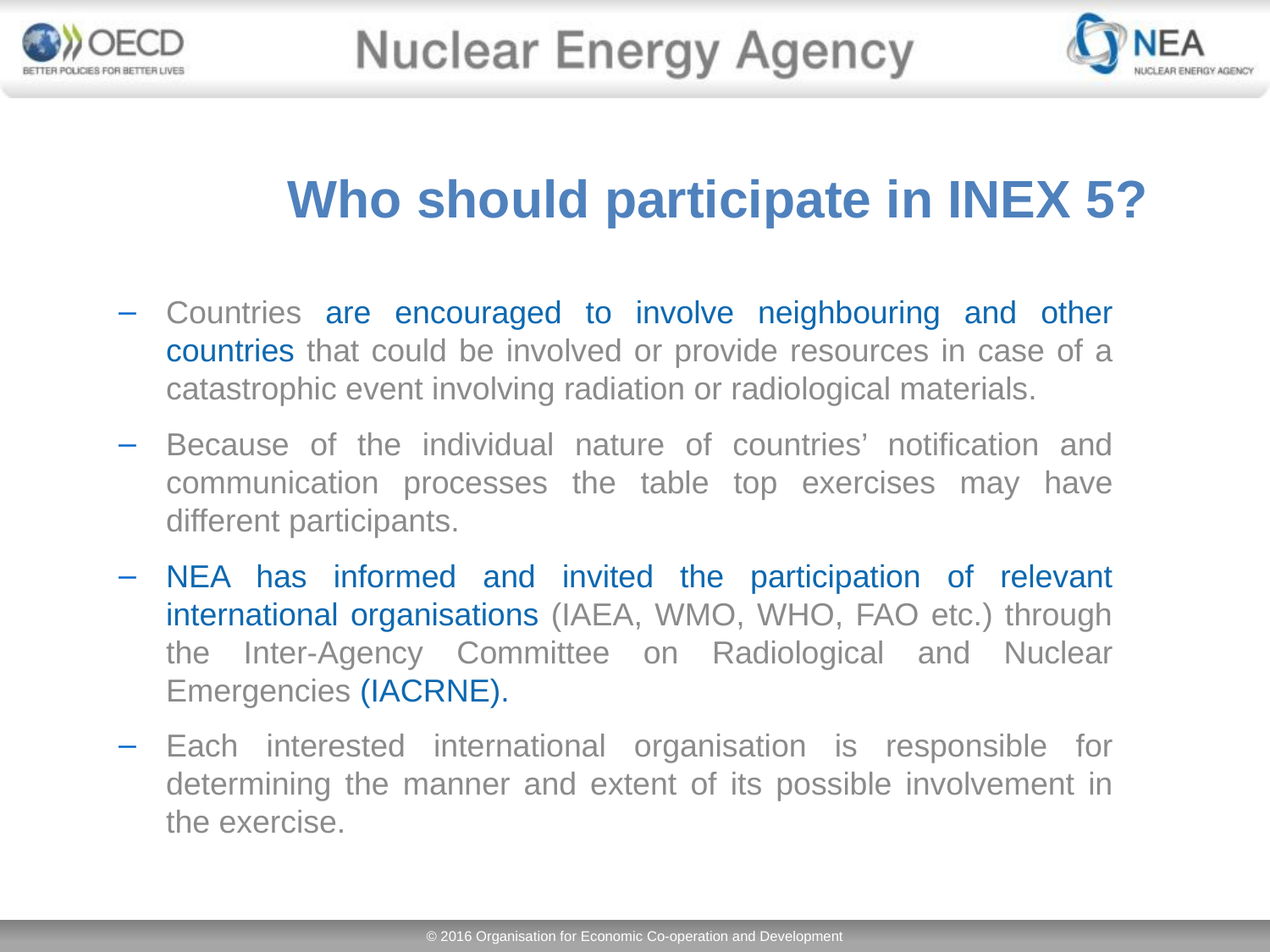

Who should participate in INEX 5?
Countries are encouraged to involve neighbouring and other countries that could be involved or provide resources in case of a catastrophic event involving radiation or radiological materials.
Because of the individual nature of countries’ notification and communication processes the table top exercises may have different participants.
NEA has informed and invited the participation of relevant international organisations (IAEA, WMO, WHO, FAO etc.) through the Inter-Agency Committee on Radiological and Nuclear Emergencies (IACRNE).
Each interested international organisation is responsible for determining the manner and extent of its possible involvement in the exercise.